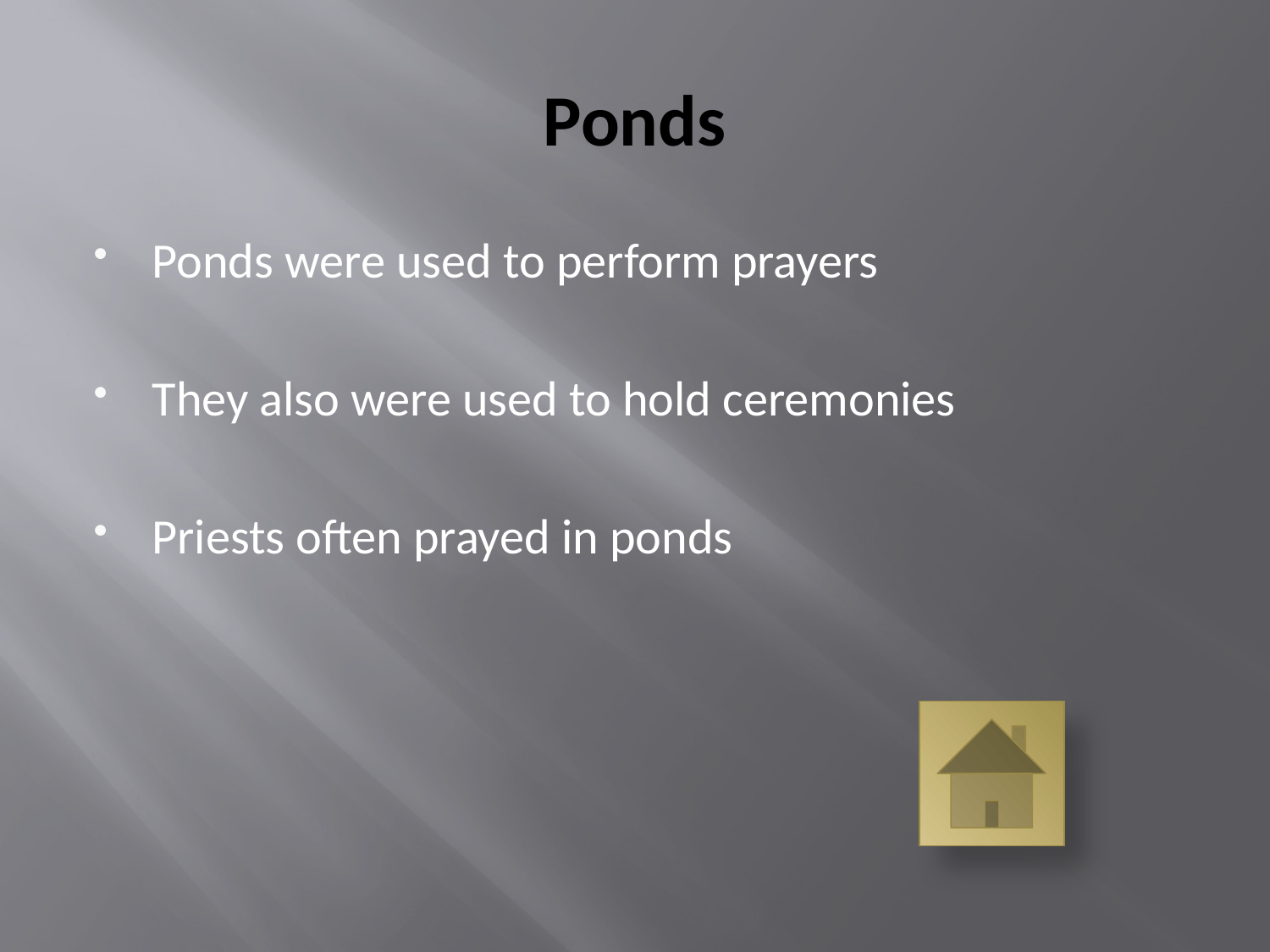

# Ponds
Ponds were used to perform prayers

They also were used to hold ceremonies

Priests often prayed in ponds